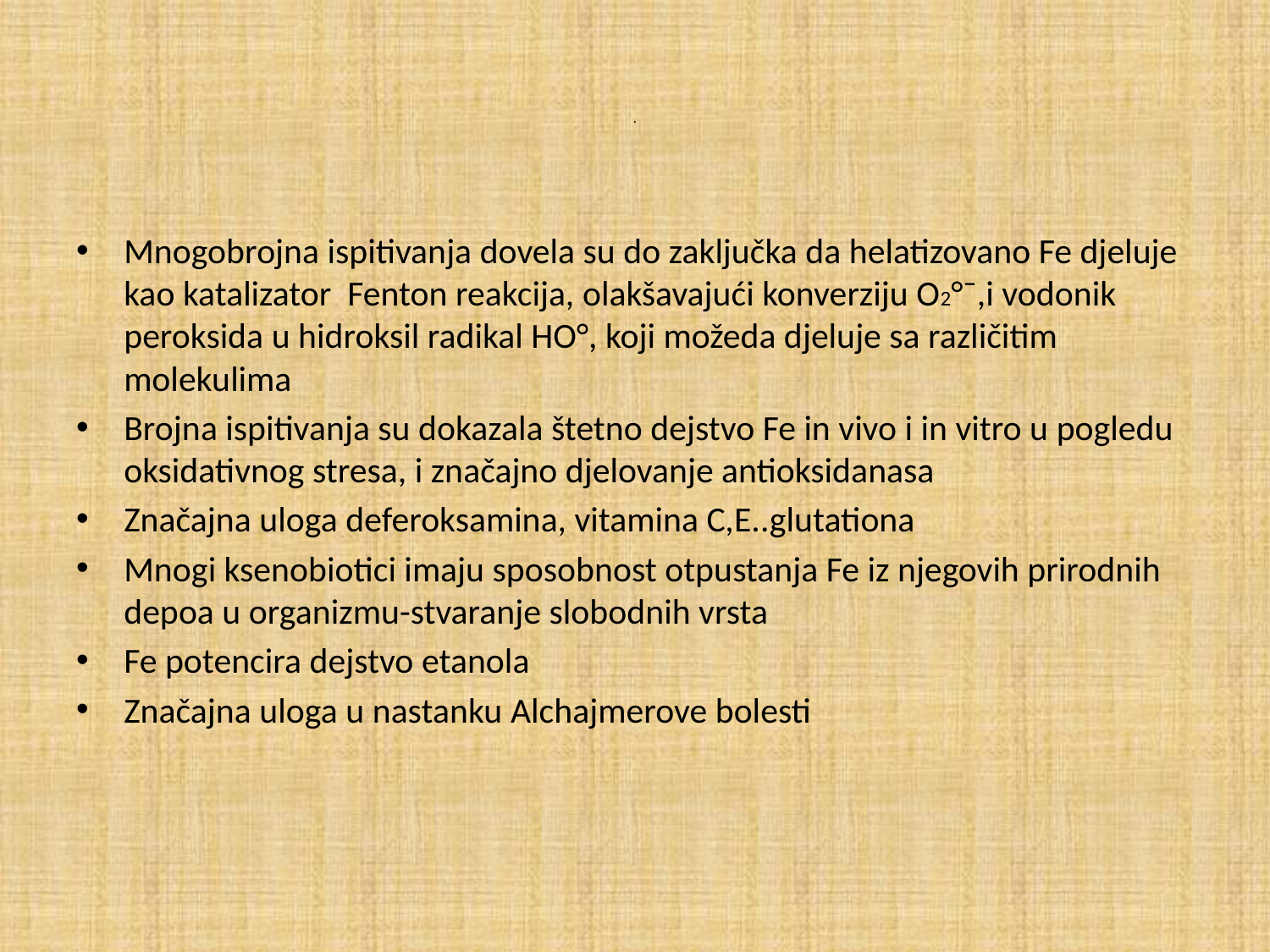

# .
Mnogobrojna ispitivanja dovela su do zaključka da helatizovano Fe djeluje kao katalizator  Fenton reakcija, olakšavajući konverziju O2°¯,i vodonik peroksida u hidroksil radikal HO°, koji možeda djeluje sa različitim molekulima
Brojna ispitivanja su dokazala štetno dejstvo Fe in vivo i in vitro u pogledu oksidativnog stresa, i značajno djelovanje antioksidanasa
Značajna uloga deferoksamina, vitamina C,E..glutationa
Mnogi ksenobiotici imaju sposobnost otpustanja Fe iz njegovih prirodnih depoa u organizmu-stvaranje slobodnih vrsta
Fe potencira dejstvo etanola
Značajna uloga u nastanku Alchajmerove bolesti